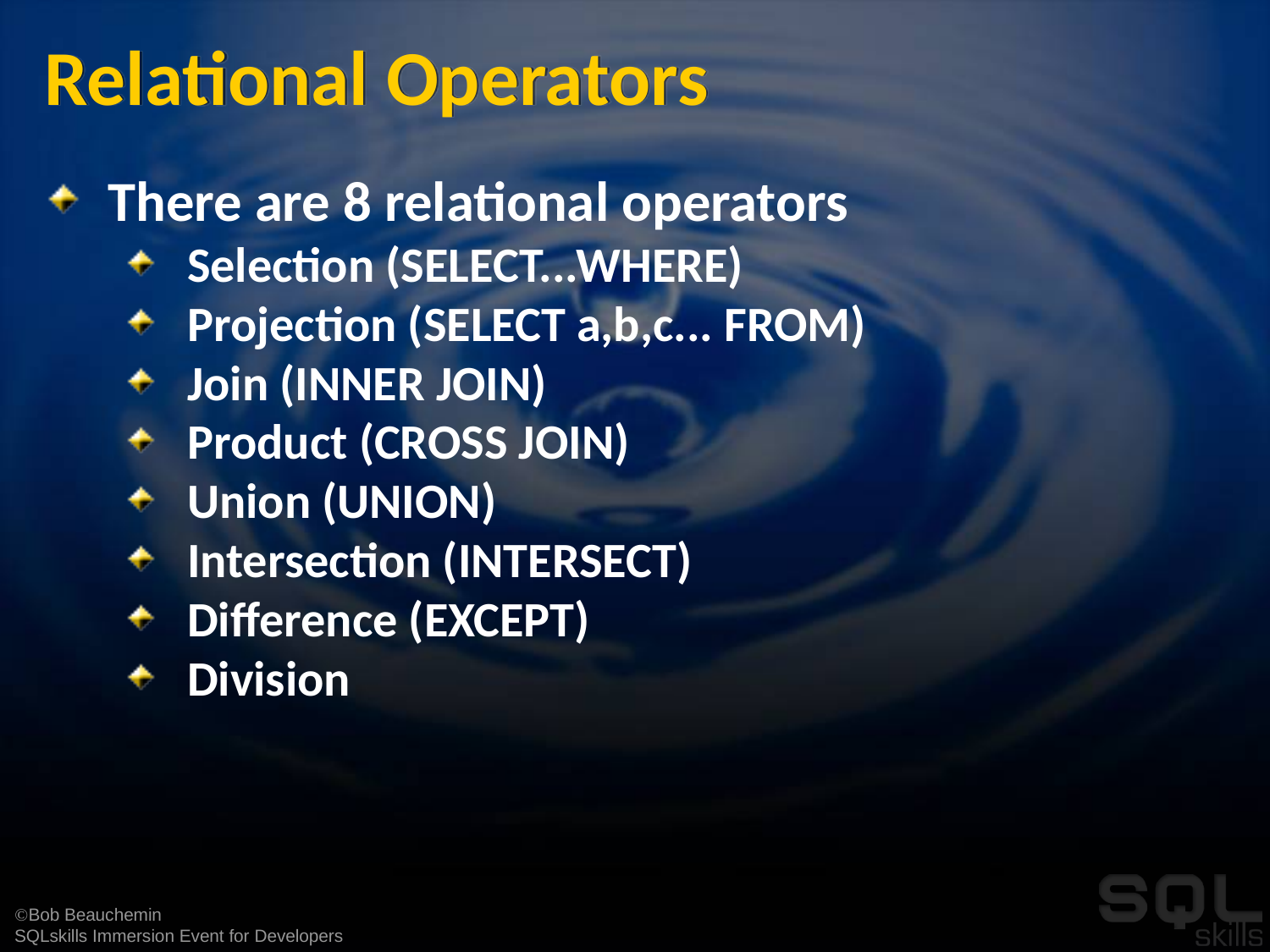

# Relational Operators
There are 8 relational operators
Selection (SELECT...WHERE)
Projection (SELECT a,b,c... FROM)
Join (INNER JOIN)
Product (CROSS JOIN)
Union (UNION)
Intersection (INTERSECT)
Difference (EXCEPT)
Division